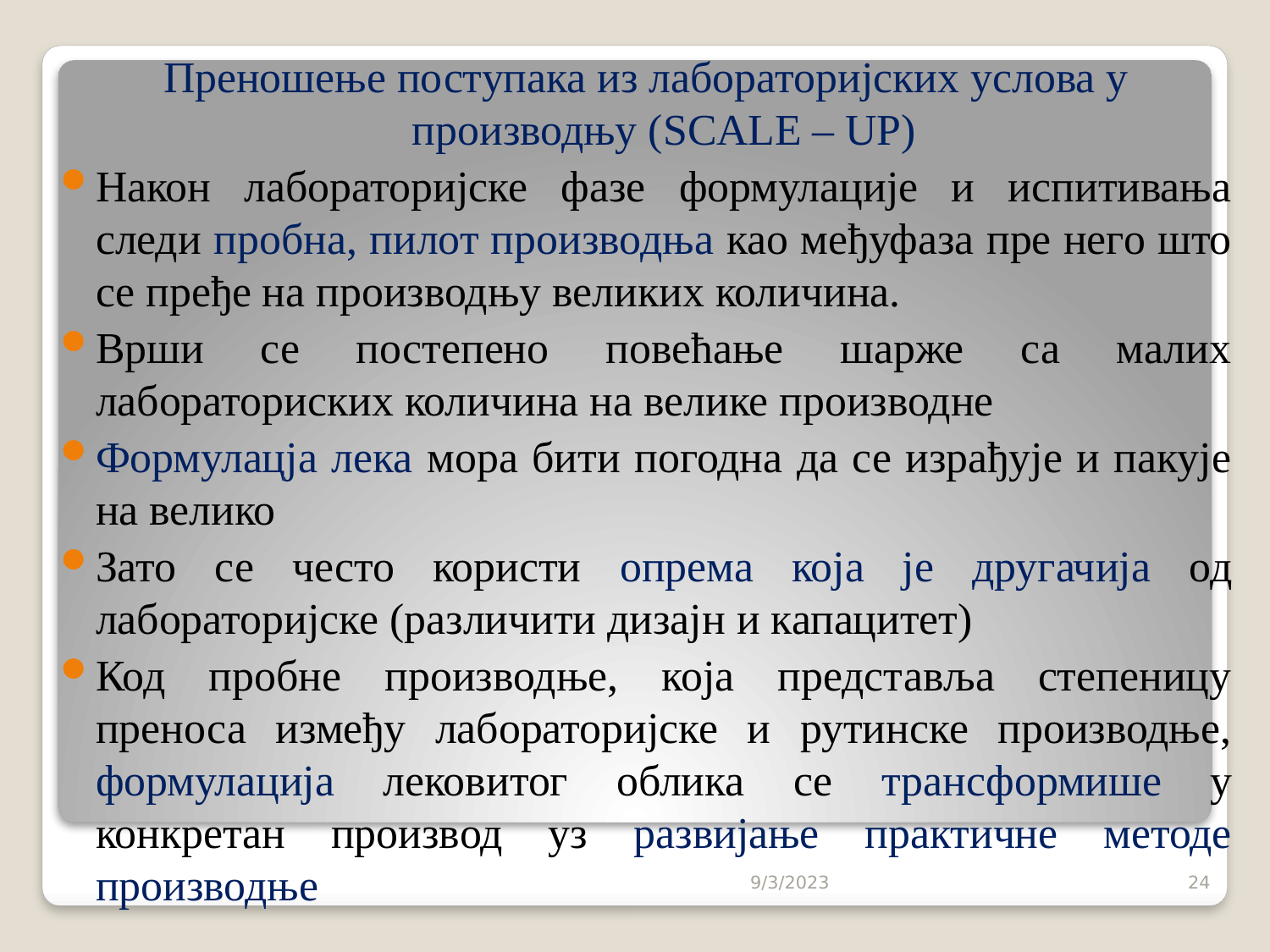

Преношење поступака из лабораторијских услова у производњу (SCALE – UP)
Након лабораторијске фазе формулације и испитивања следи пробна, пилот производња као међуфаза пре него што се пређе на производњу великих количина.
Врши се постепено повећање шарже са малих лабораториских количина на велике производне
Формулацја лека мора бити погодна да се израђује и пакује на велико
Зато се често користи опрема која је другачија од лабораторијске (различити дизајн и капацитет)
Код пробне производње, која представља степеницу преноса између лабораторијске и рутинске производње, формулација лековитог облика се трансформише у конкретан производ уз развијање практичне методе производње
9/3/2023
24